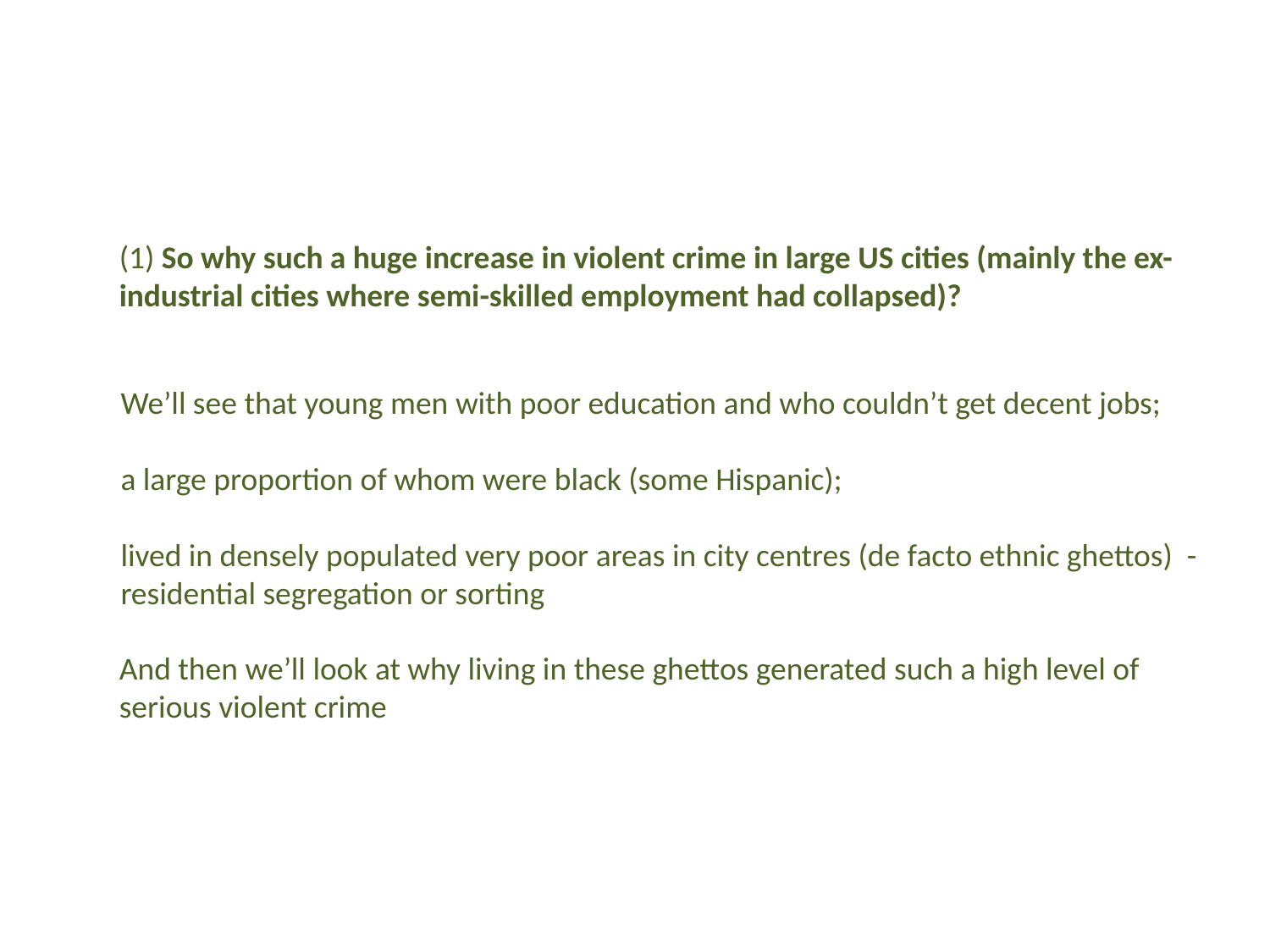

(1) So why such a huge increase in violent crime in large US cities (mainly the ex-industrial cities where semi-skilled employment had collapsed)?
We’ll see that young men with poor education and who couldn’t get decent jobs;

a large proportion of whom were black (some Hispanic);

lived in densely populated very poor areas in city centres (de facto ethnic ghettos)  - residential segregation or sorting
And then we’ll look at why living in these ghettos generated such a high level of serious violent crime